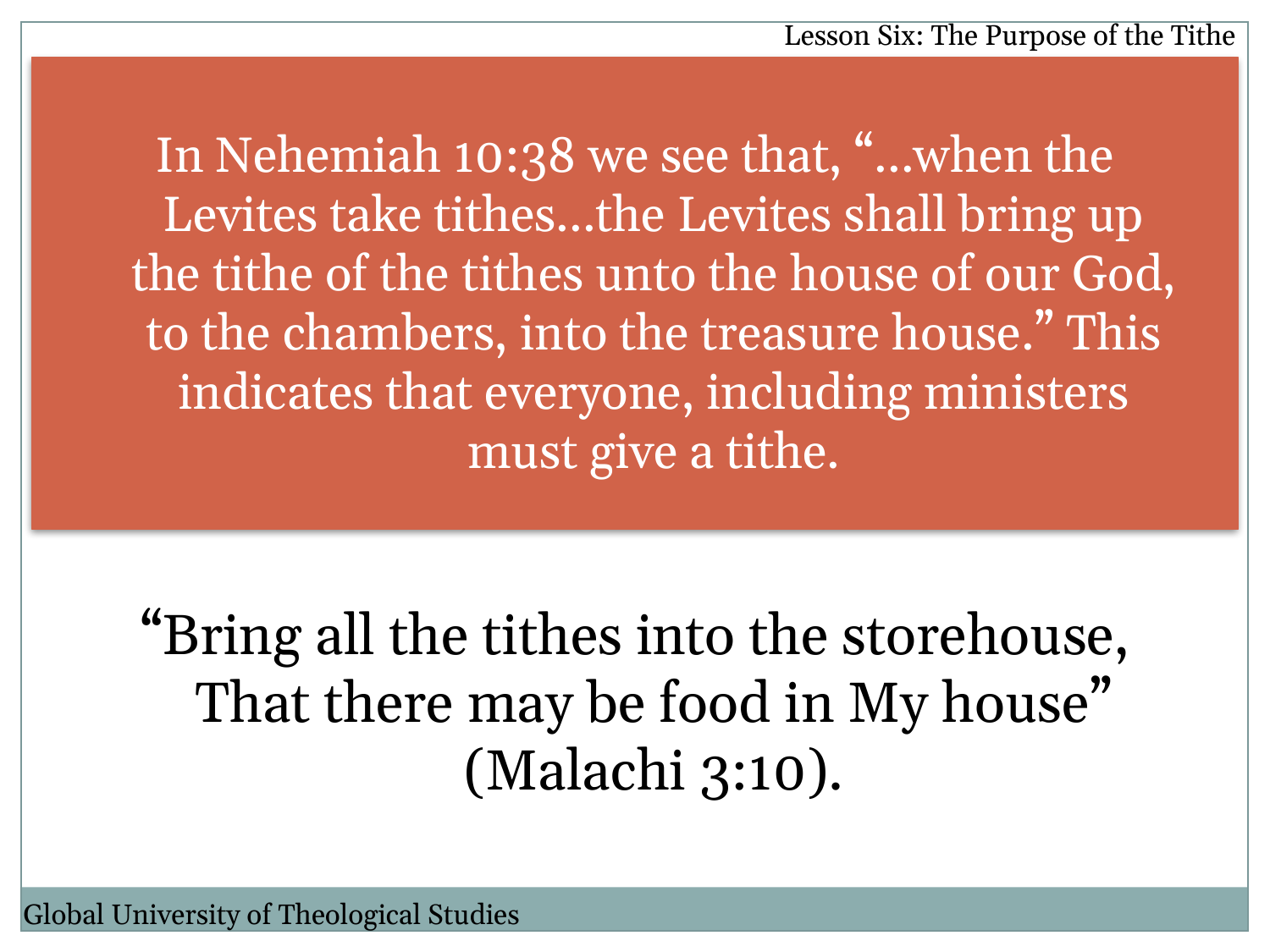

Lesson Six: The Purpose of the Tithe

In Nehemiah 10:38 we see that, “...when the Levites take tithes...the Levites shall bring up the tithe of the tithes unto the house of our God, to the chambers, into the treasure house.” This indicates that everyone, including ministers must give a tithe.
“Bring all the tithes into the storehouse, That there may be food in My house” (Malachi 3:10).
Global University of Theological Studies